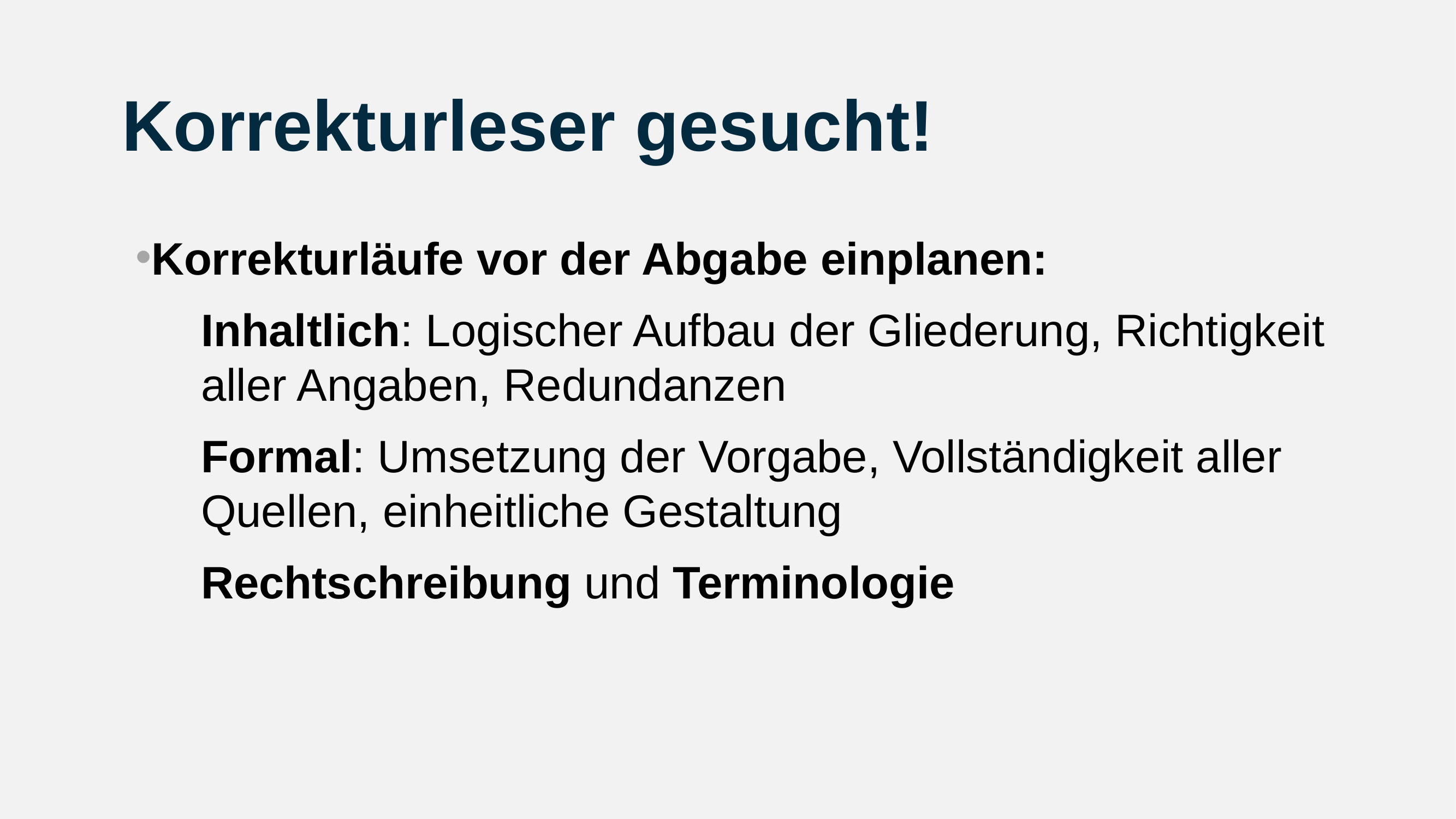

# Korrekturleser gesucht!
Korrekturläufe vor der Abgabe einplanen:
Inhaltlich: Logischer Aufbau der Gliederung, Richtigkeit aller Angaben, Redundanzen
Formal: Umsetzung der Vorgabe, Vollständigkeit aller Quellen, einheitliche Gestaltung
Rechtschreibung und Terminologie